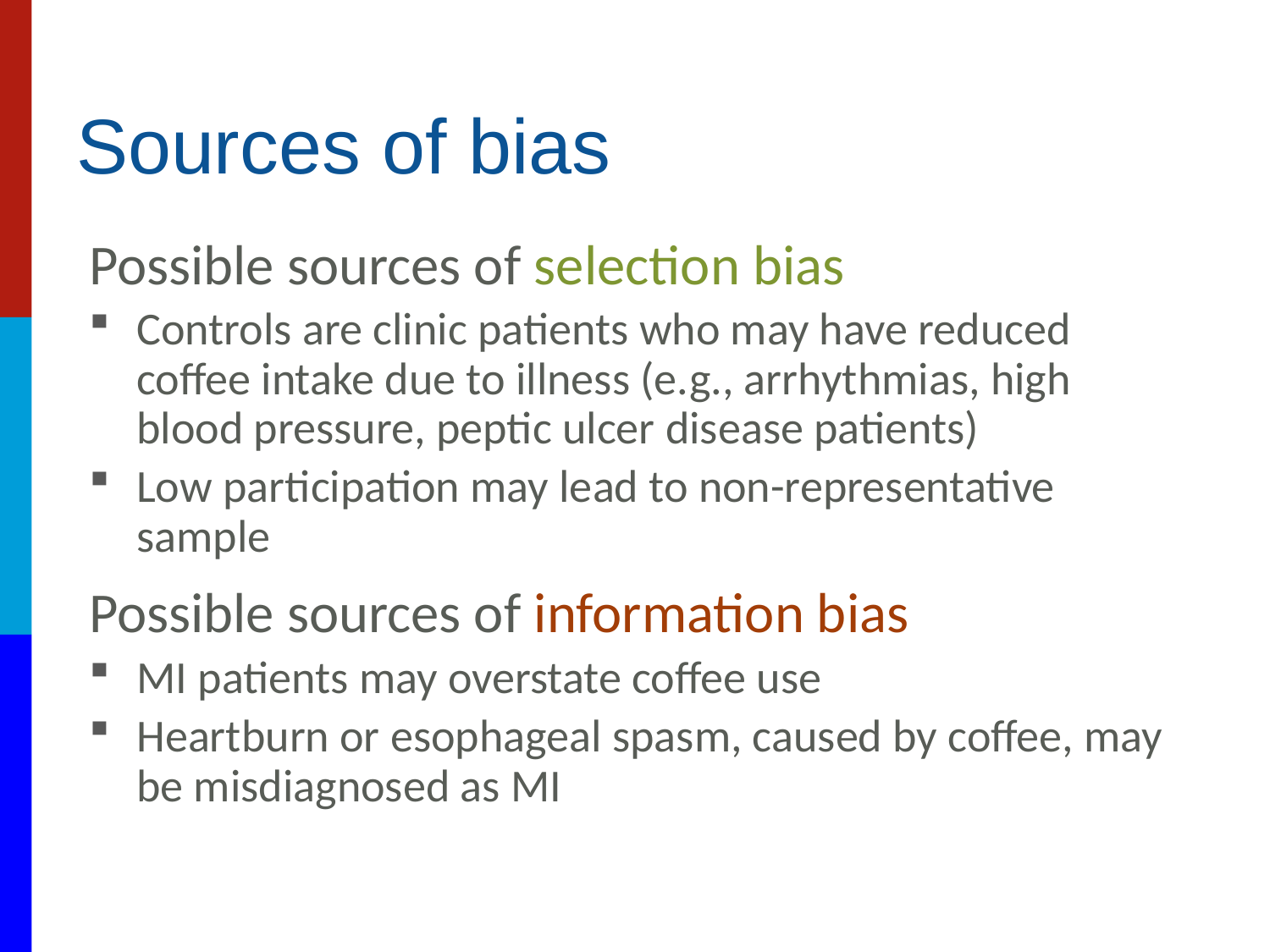

# Sources of bias
Possible sources of selection bias
Controls are clinic patients who may have reduced coffee intake due to illness (e.g., arrhythmias, high blood pressure, peptic ulcer disease patients)
Low participation may lead to non-representative sample
Possible sources of information bias
MI patients may overstate coffee use
Heartburn or esophageal spasm, caused by coffee, may be misdiagnosed as MI